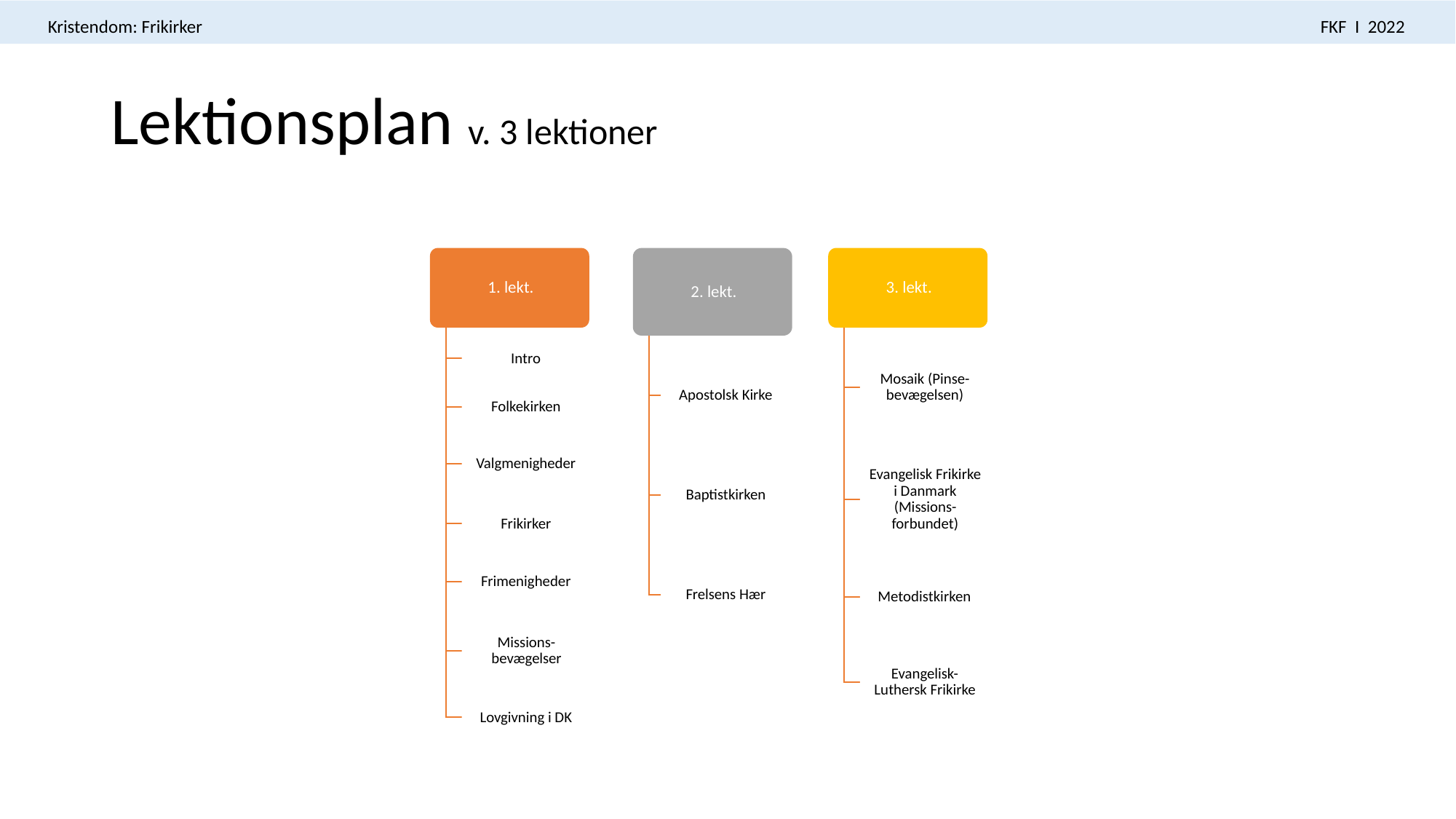

Kristendom: Frikirker			       								FKF  I  2022
# Lektionsplan v. 3 lektioner
1. lekt.
Intro
Folkekirken
Valgmenigheder
Frikirker
Frimenigheder
Missions-bevægelser
Lovgivning i DK
2. lekt.
Apostolsk Kirke
Baptistkirken
Frelsens Hær
3. lekt.
Mosaik (Pinse-bevægelsen)
Evangelisk Frikirke i Danmark (Missions- forbundet)
Metodistkirken
Evangelisk-Luthersk Frikirke